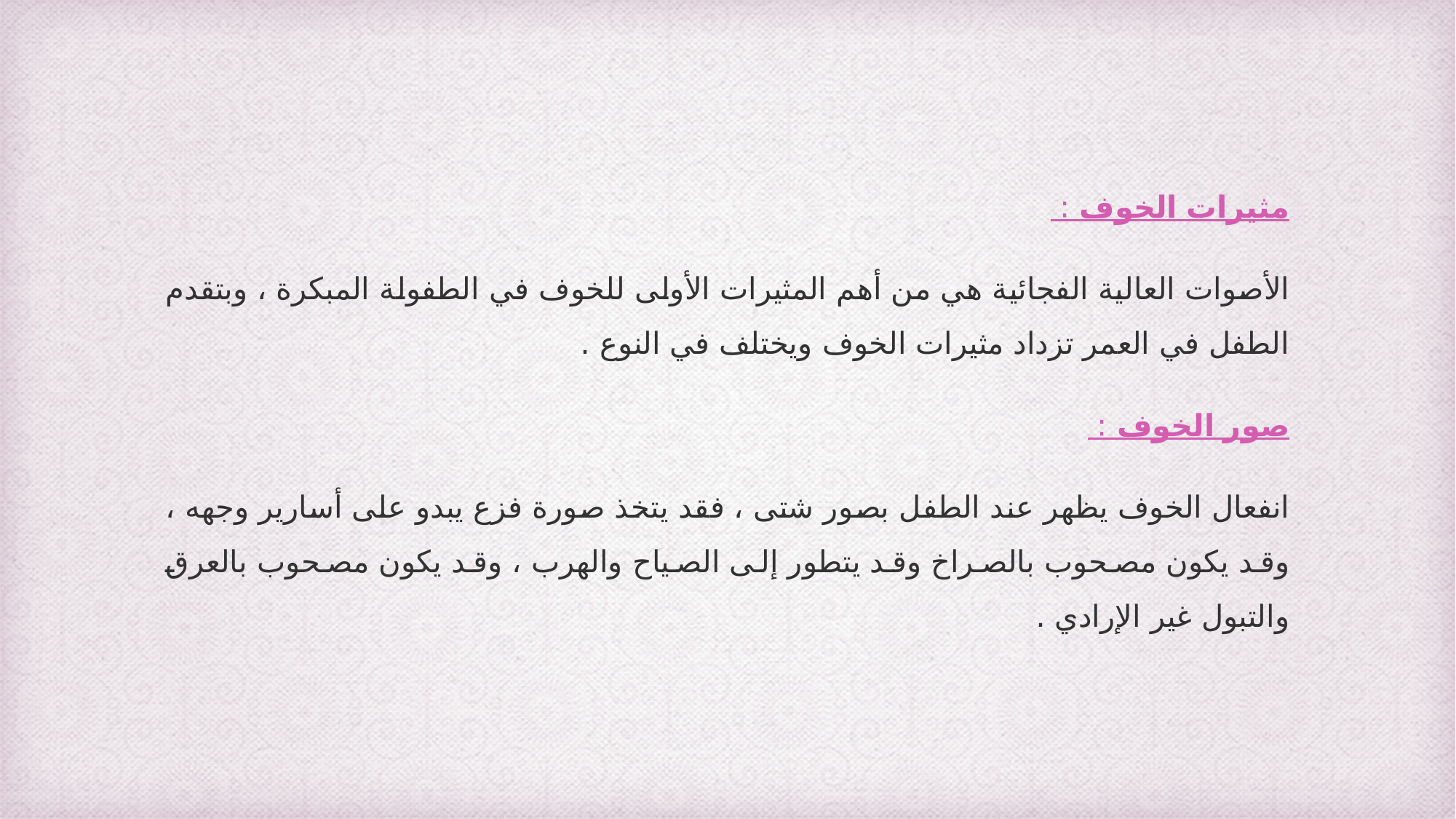

مثيرات الخوف :
الأصوات العالية الفجائية هي من أهم المثيرات الأولى للخوف في الطفولة المبكرة ، وبتقدم الطفل في العمر تزداد مثيرات الخوف ويختلف في النوع .
صور الخوف :
انفعال الخوف يظهر عند الطفل بصور شتى ، فقد يتخذ صورة فزع يبدو على أسارير وجهه ، وقد يكون مصحوب بالصراخ وقد يتطور إلى الصياح والهرب ، وقد يكون مصحوب بالعرق والتبول غير الإرادي .